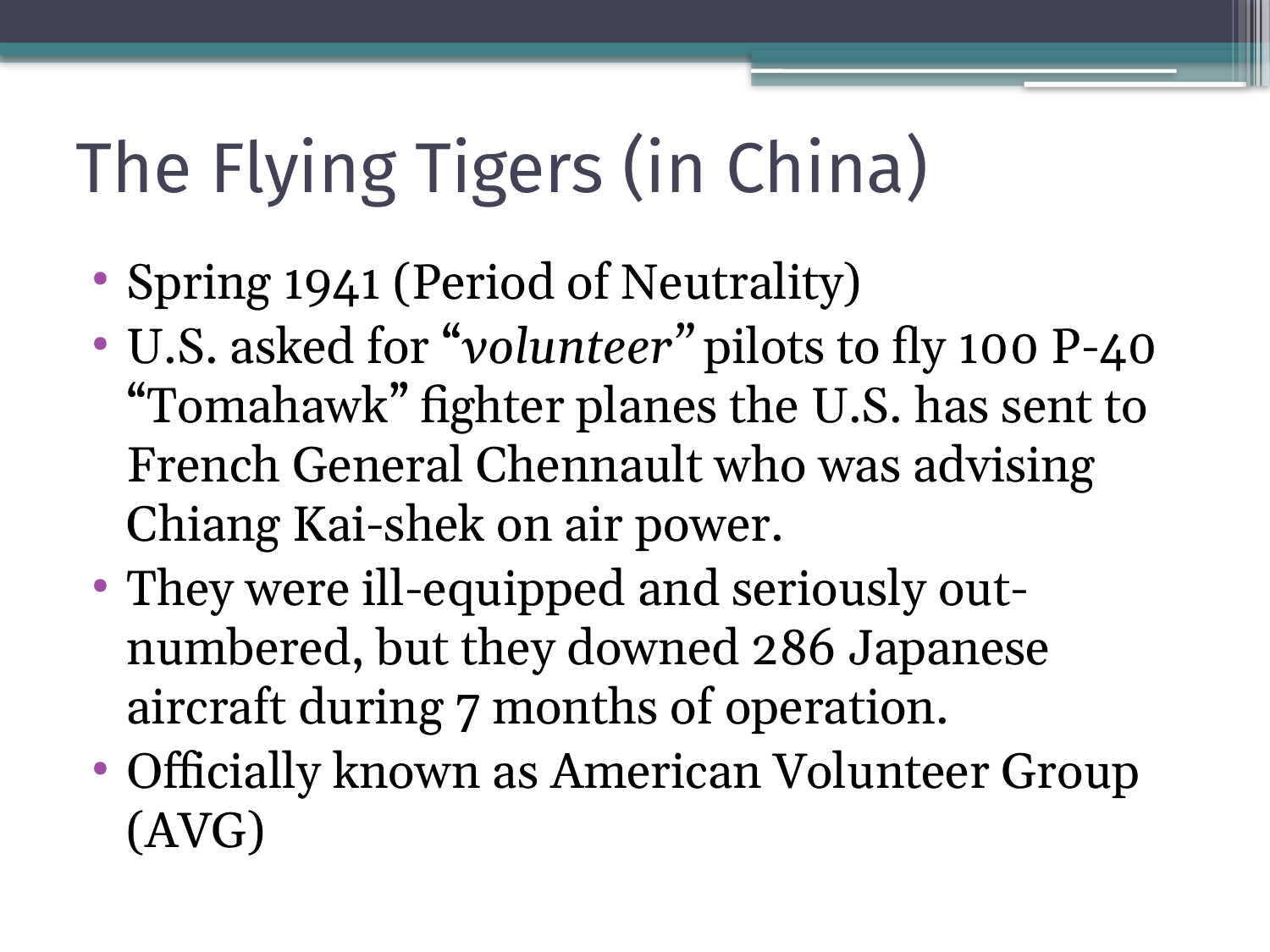

# The Flying Tigers (in China)
Spring 1941 (Period of Neutrality)
U.S. asked for “volunteer” pilots to fly 100 P-40 “Tomahawk” fighter planes the U.S. has sent to French General Chennault who was advising Chiang Kai-shek on air power.
They were ill-equipped and seriously out-numbered, but they downed 286 Japanese aircraft during 7 months of operation.
Officially known as American Volunteer Group (AVG)